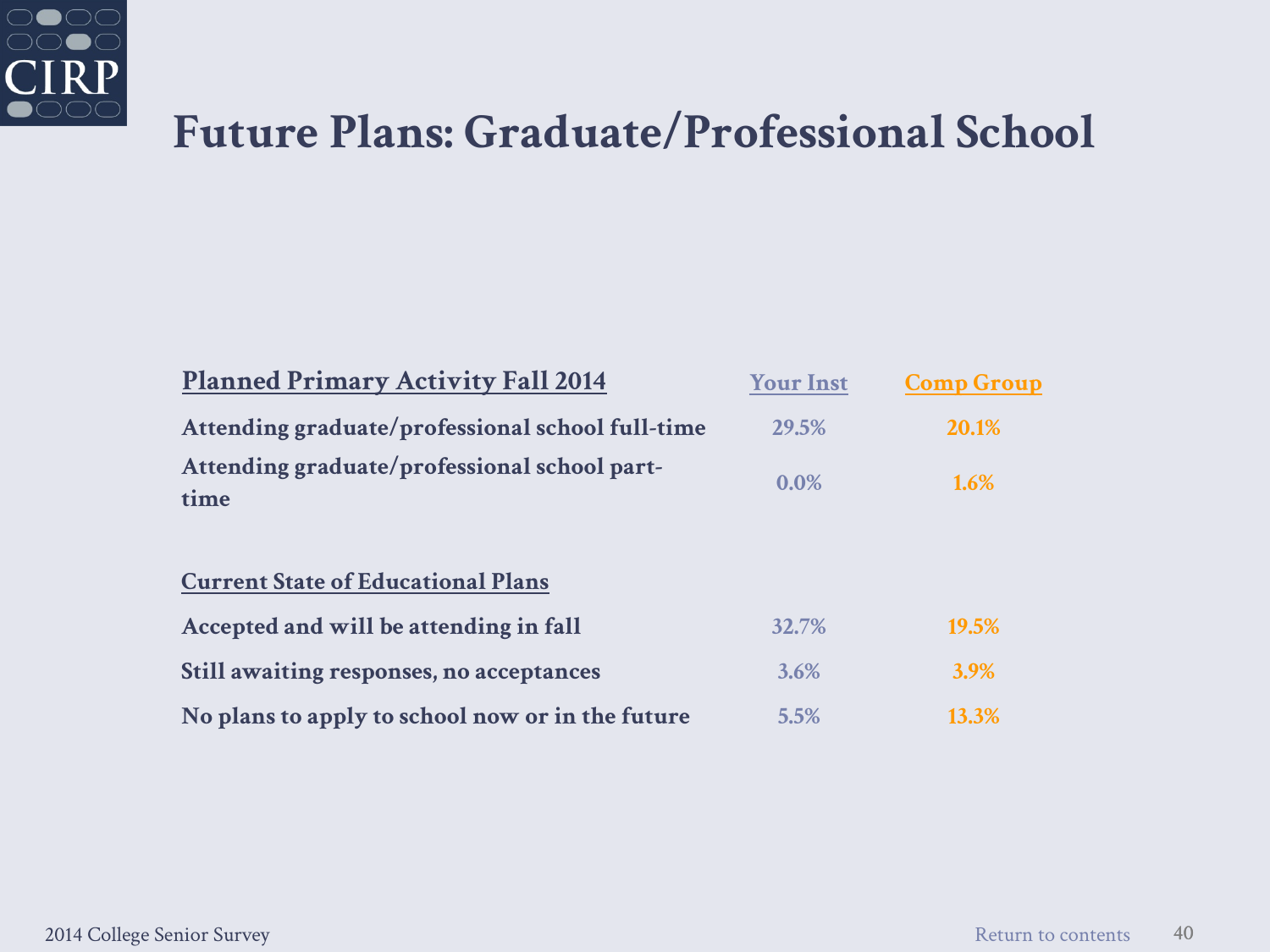

Future Plans: Graduate/Professional School
| Planned Primary Activity Fall 2014 | Your Inst | Comp Group |
| --- | --- | --- |
| Attending graduate/professional school full-time | 29.5% | 20.1% |
| Attending graduate/professional school part-time | 0.0% | 1.6% |
|  |  |  |
| Current State of Educational Plans |  |  |
| Accepted and will be attending in fall | 32.7% | 19.5% |
| Still awaiting responses, no acceptances | 3.6% | 3.9% |
| No plans to apply to school now or in the future | 5.5% | 13.3% |
2014 College Senior Survey
40
40